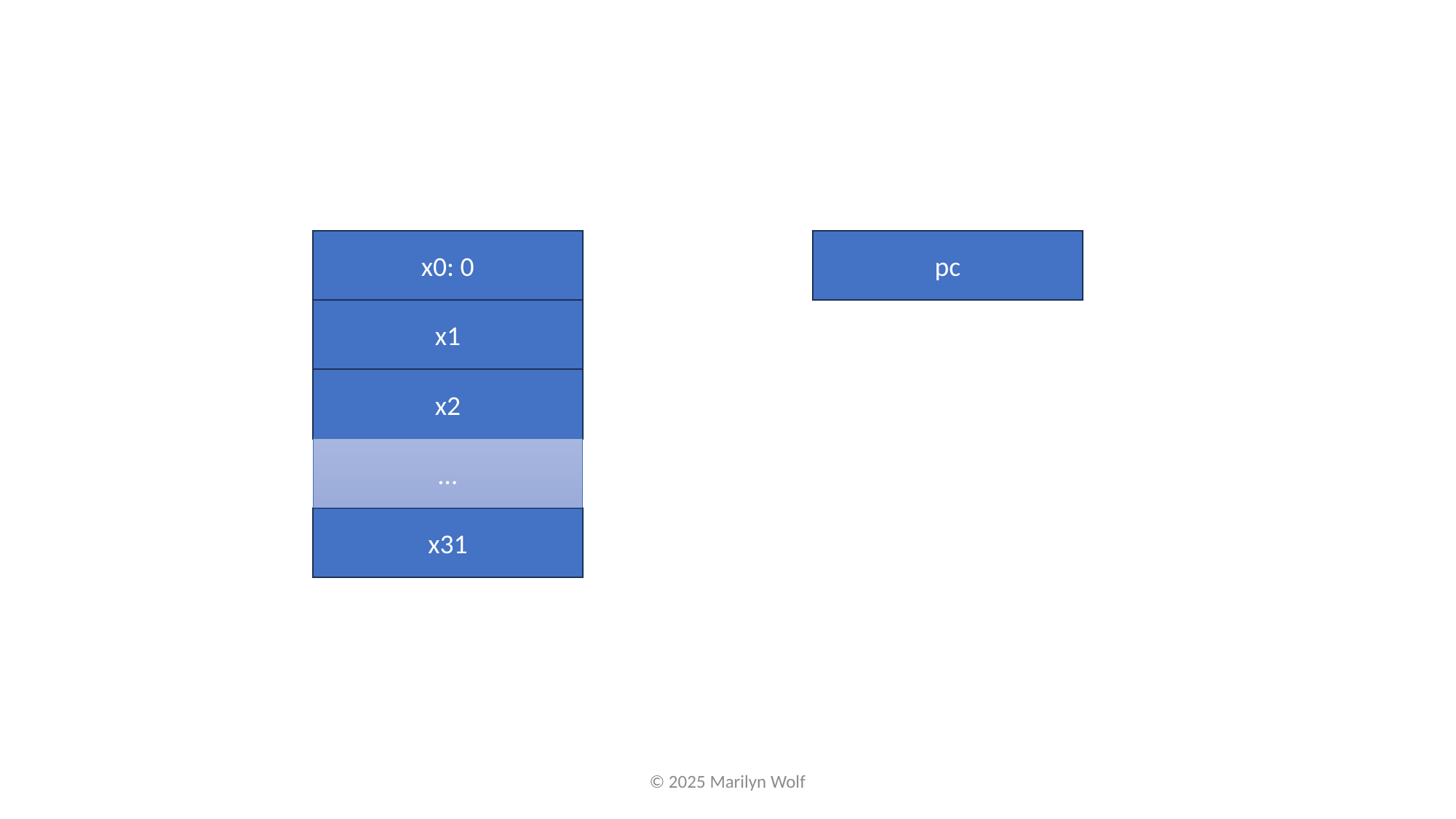

x0: 0
pc
x1
x2
…
x31
© 2025 Marilyn Wolf